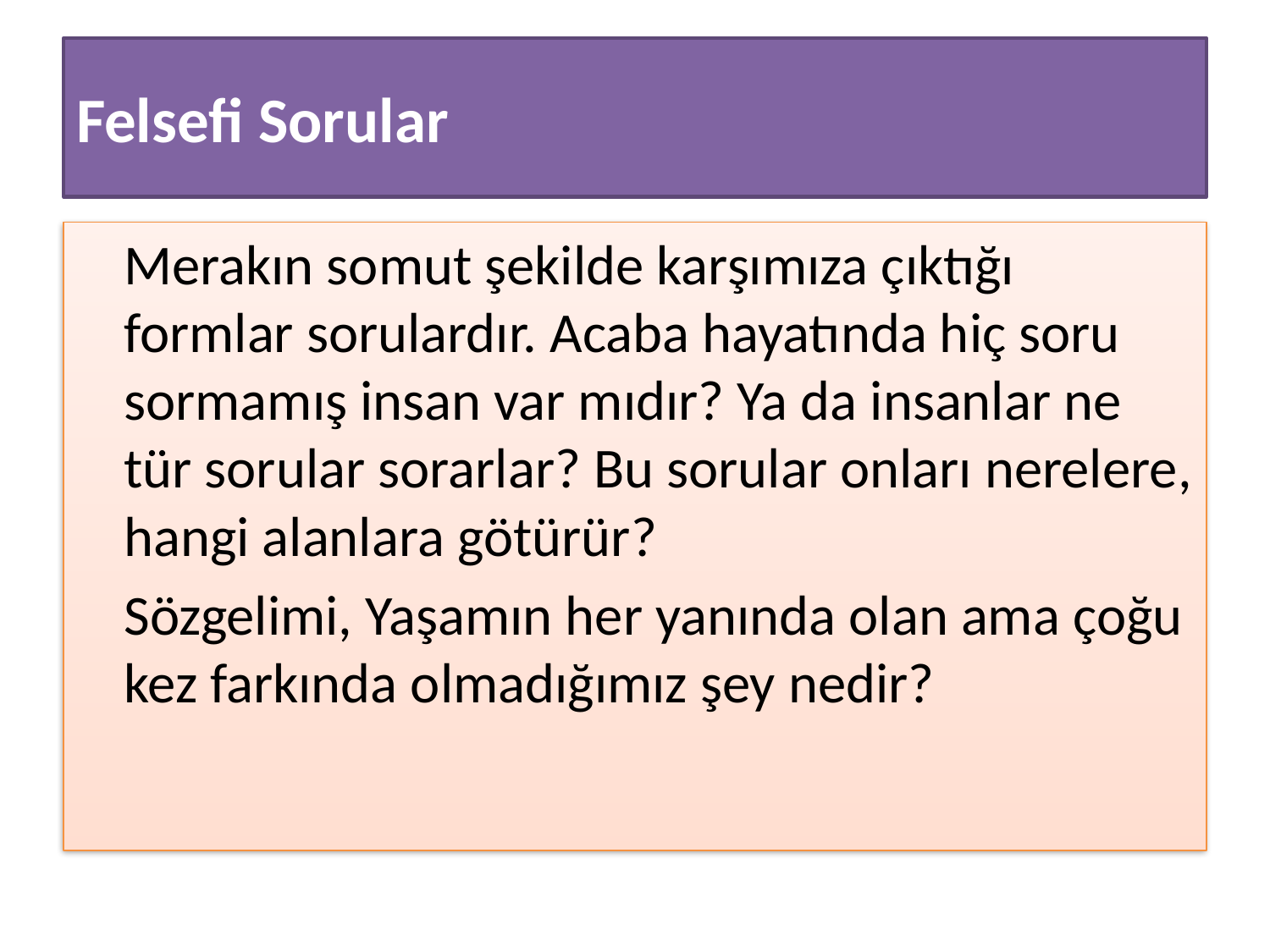

# Felsefi Sorular
	Merakın somut şekilde karşımıza çıktığı formlar sorulardır. Acaba hayatında hiç soru sormamış insan var mıdır? Ya da insanlar ne tür sorular sorarlar? Bu sorular onları nerelere, hangi alanlara götürür?
	Sözgelimi, Yaşamın her yanında olan ama çoğu kez farkında olmadığımız şey nedir?